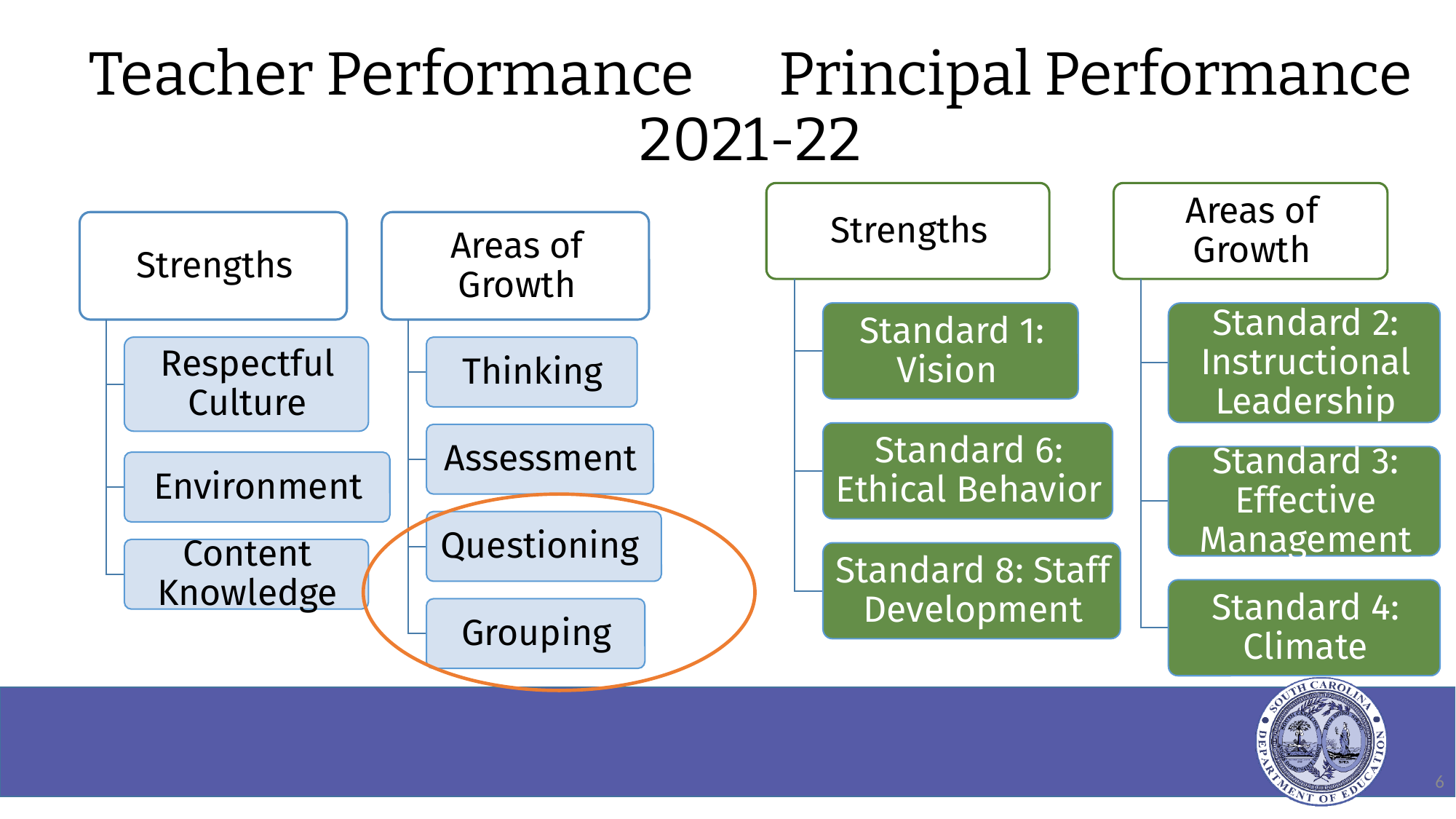

# Teacher Performance       Principal Performance 2021-22
Strengths
Standard 1: Vision
Standard 6: Ethical Behavior
Standard 8: Staff Development
Areas of Growth
Standard 2: Instructional Leadership
Standard 3: Effective Management
Standard 4: Climate

Strengths
Respectful Culture
Environment
Content Knowledge
Areas of Growth
Thinking
Assessment
Questioning
Grouping

6